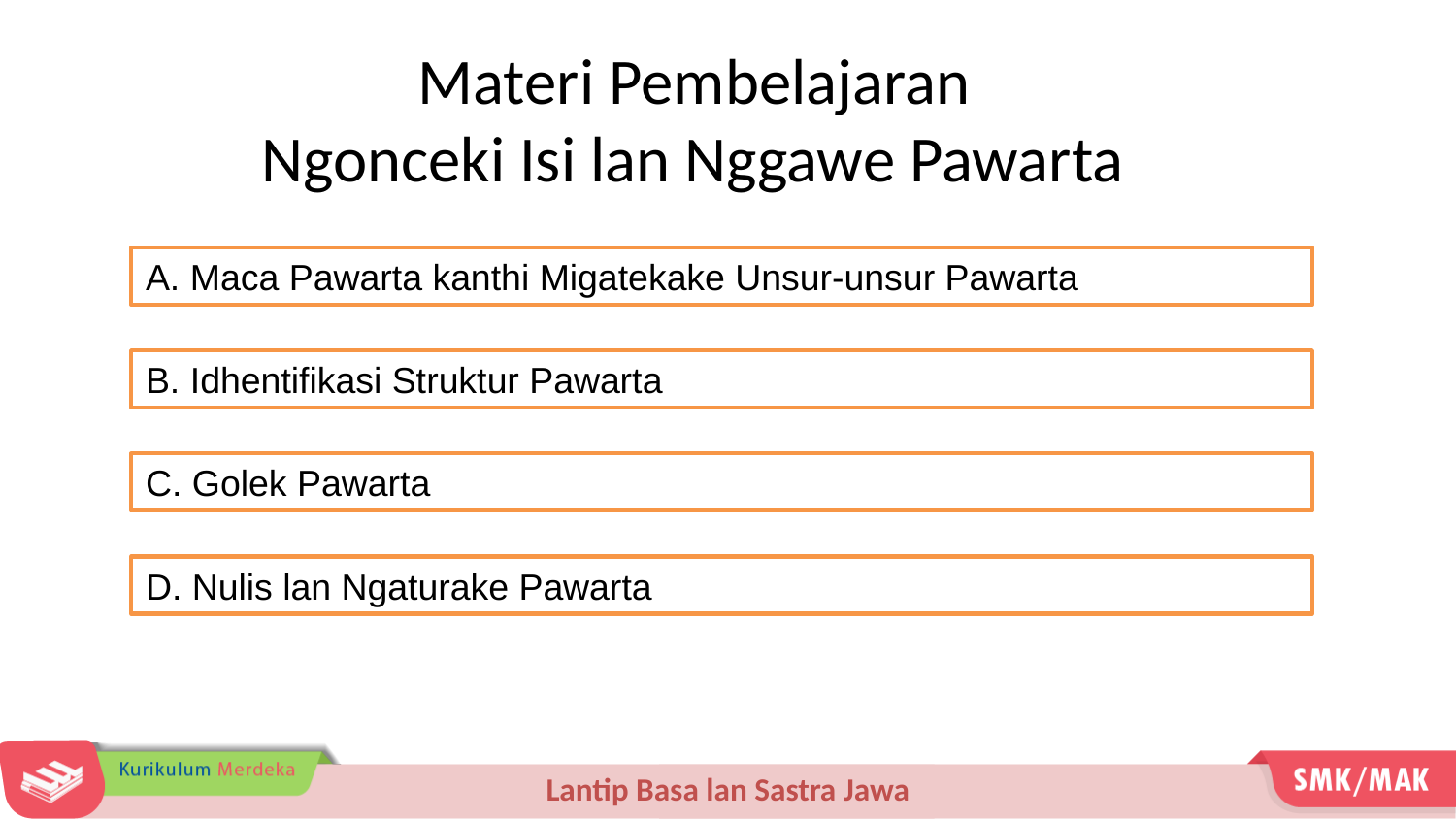

# Materi Pembelajaran Ngonceki Isi lan Nggawe Pawarta
A. Maca Pawarta kanthi Migatekake Unsur-unsur Pawarta
B. Idhentifikasi Struktur Pawarta
C. Golek Pawarta
D. Nulis lan Ngaturake Pawarta